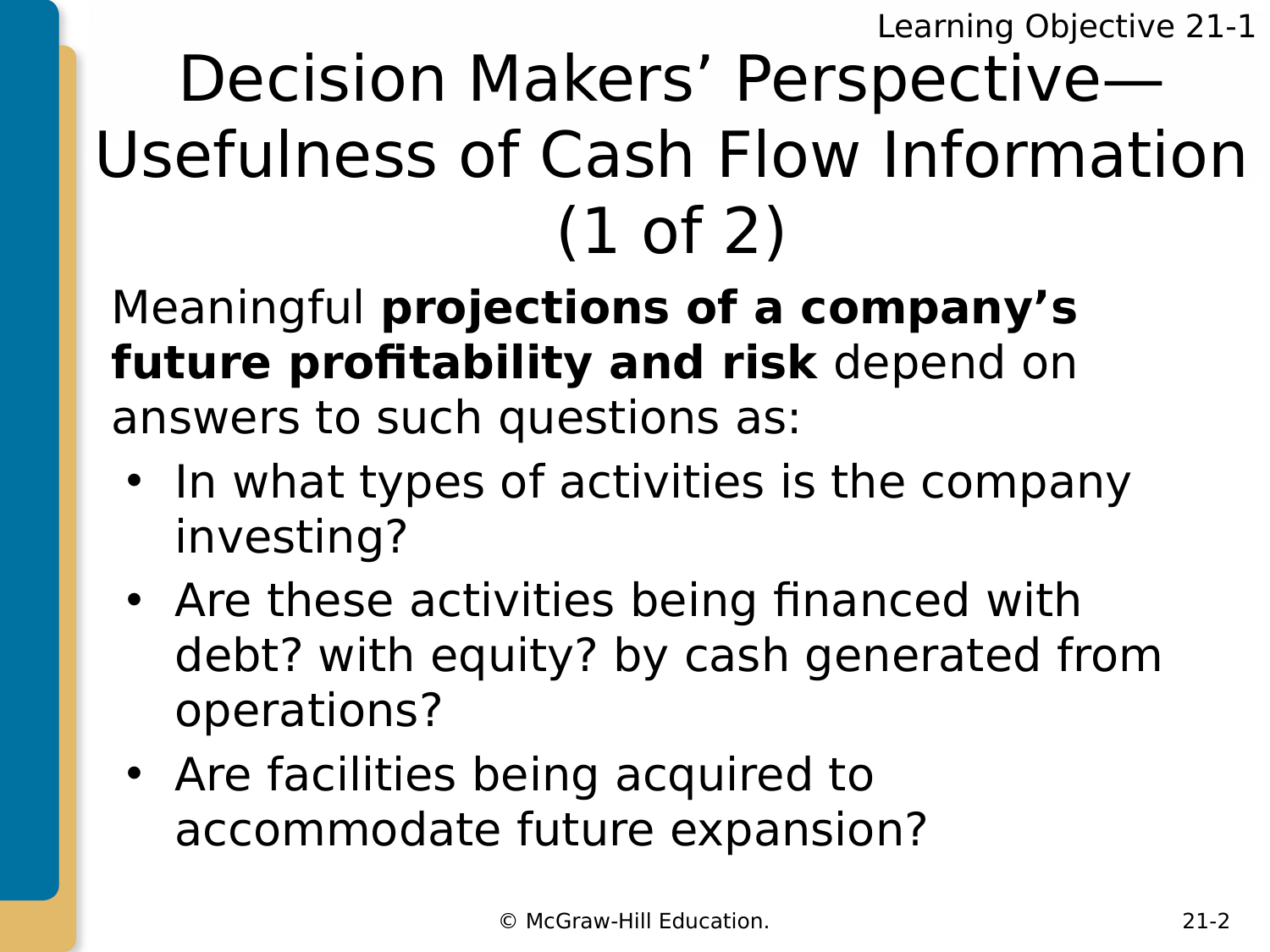

Learning Objective 21-1
# Decision Makers’ Perspective—Usefulness of Cash Flow Information (1 of 2)
Meaningful projections of a company’s future profitability and risk depend on answers to such questions as:
In what types of activities is the company investing?
Are these activities being financed with debt? with equity? by cash generated from operations?
Are facilities being acquired to accommodate future expansion?